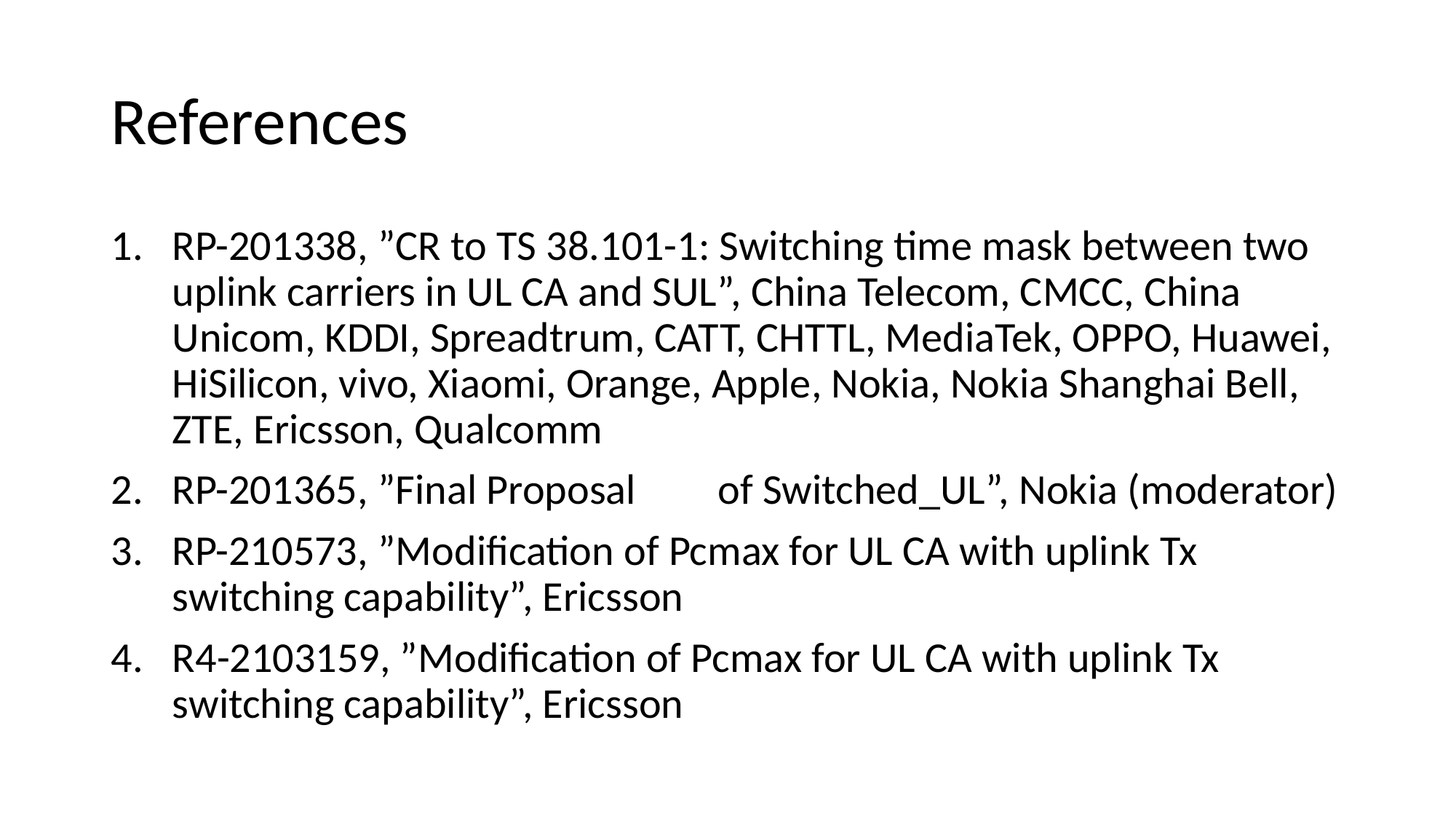

# References
RP-201338, ”CR to TS 38.101-1: Switching time mask between two uplink carriers in UL CA and SUL”, China Telecom, CMCC, China Unicom, KDDI, Spreadtrum, CATT, CHTTL, MediaTek, OPPO, Huawei, HiSilicon, vivo, Xiaomi, Orange, Apple, Nokia, Nokia Shanghai Bell, ZTE, Ericsson, Qualcomm
RP-201365, ”Final Proposal	of Switched_UL”, Nokia (moderator)
RP-210573, ”Modification of Pcmax for UL CA with uplink Tx switching capability”, Ericsson
R4-2103159, ”Modification of Pcmax for UL CA with uplink Tx switching capability”, Ericsson